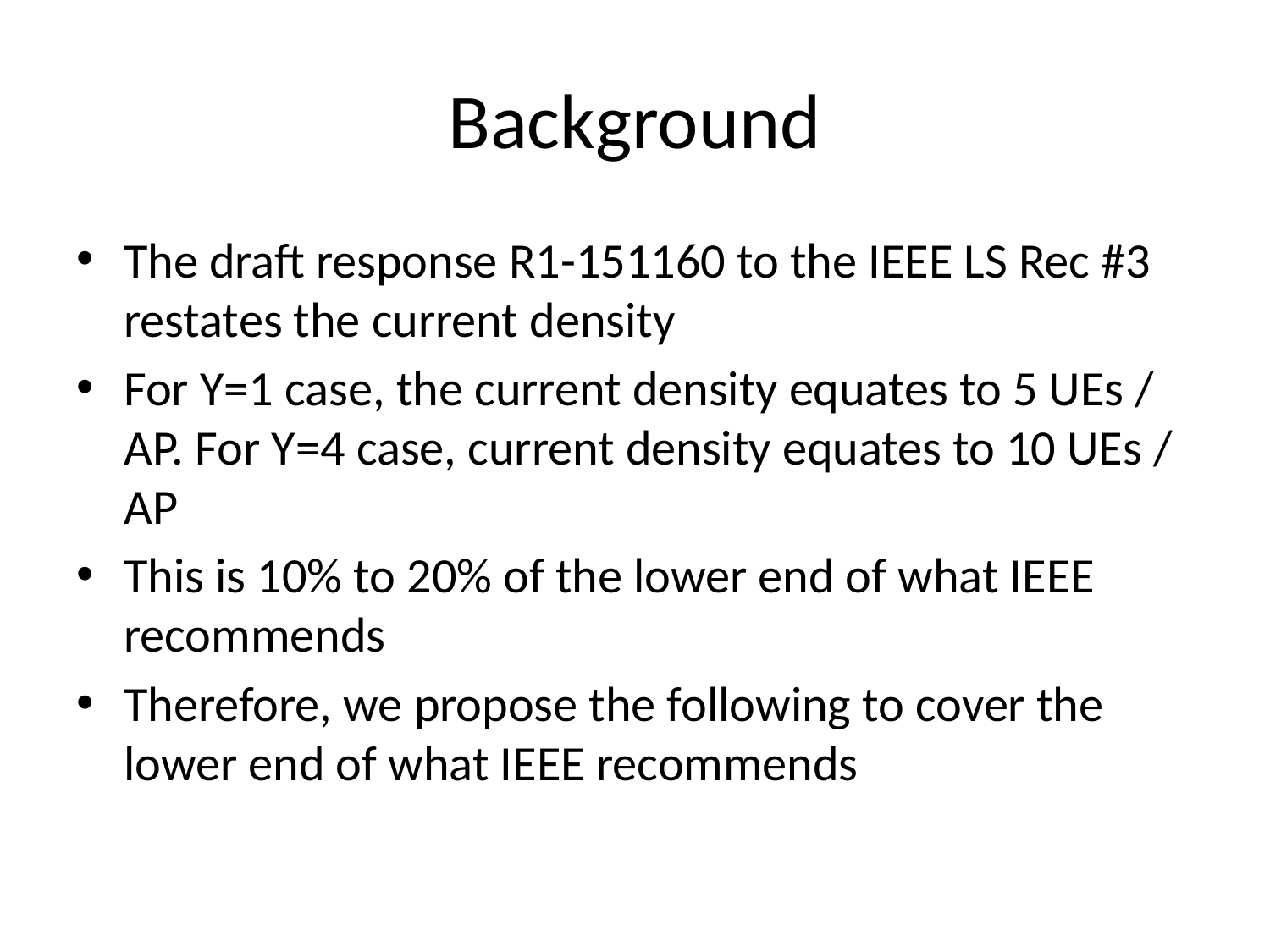

# Background
The draft response R1-151160 to the IEEE LS Rec #3 restates the current density
For Y=1 case, the current density equates to 5 UEs / AP. For Y=4 case, current density equates to 10 UEs / AP
This is 10% to 20% of the lower end of what IEEE recommends
Therefore, we propose the following to cover the lower end of what IEEE recommends